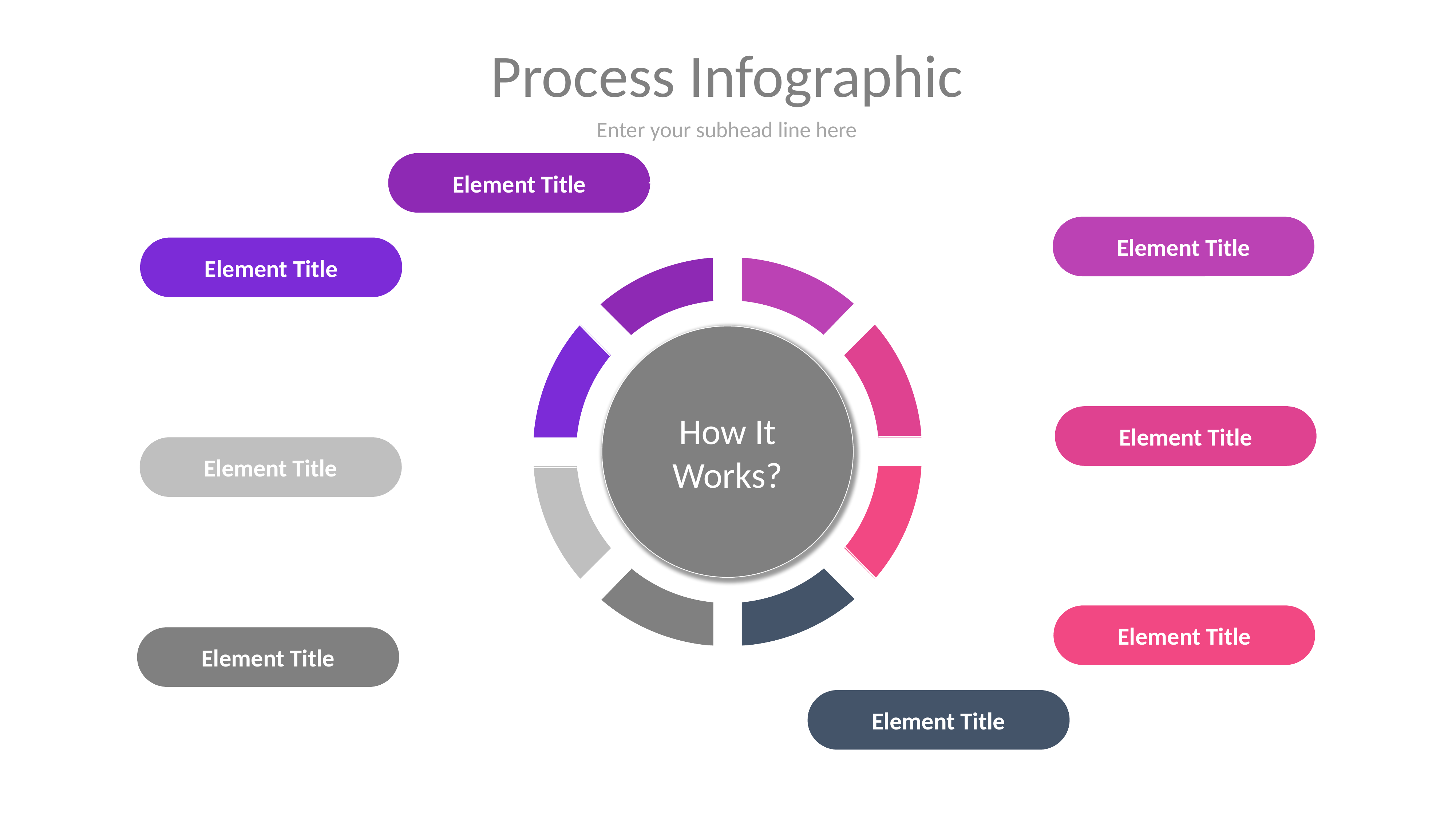

# Process Infographic
Enter your subhead line here
Element Title
Element Title
Element Title

How It Works?
Element Title
Element Title

Element Title
Element Title
Element Title